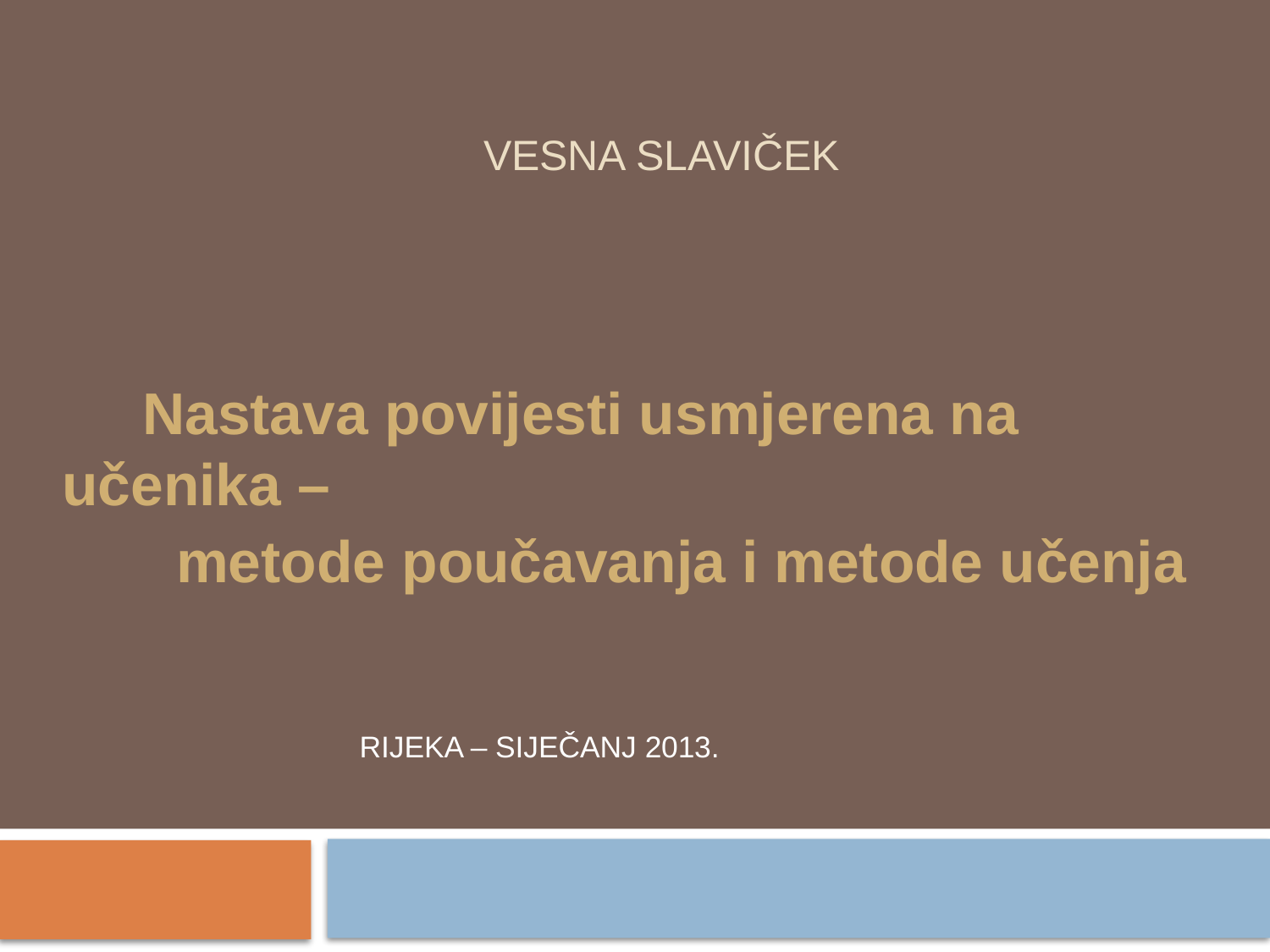

# VESNA SLAVIČEK

       Nastava povijesti usmjerena na učenika –
       metode poučavanja i metode učenja

                                    RIJEKA – SIJEČANJ 2013.